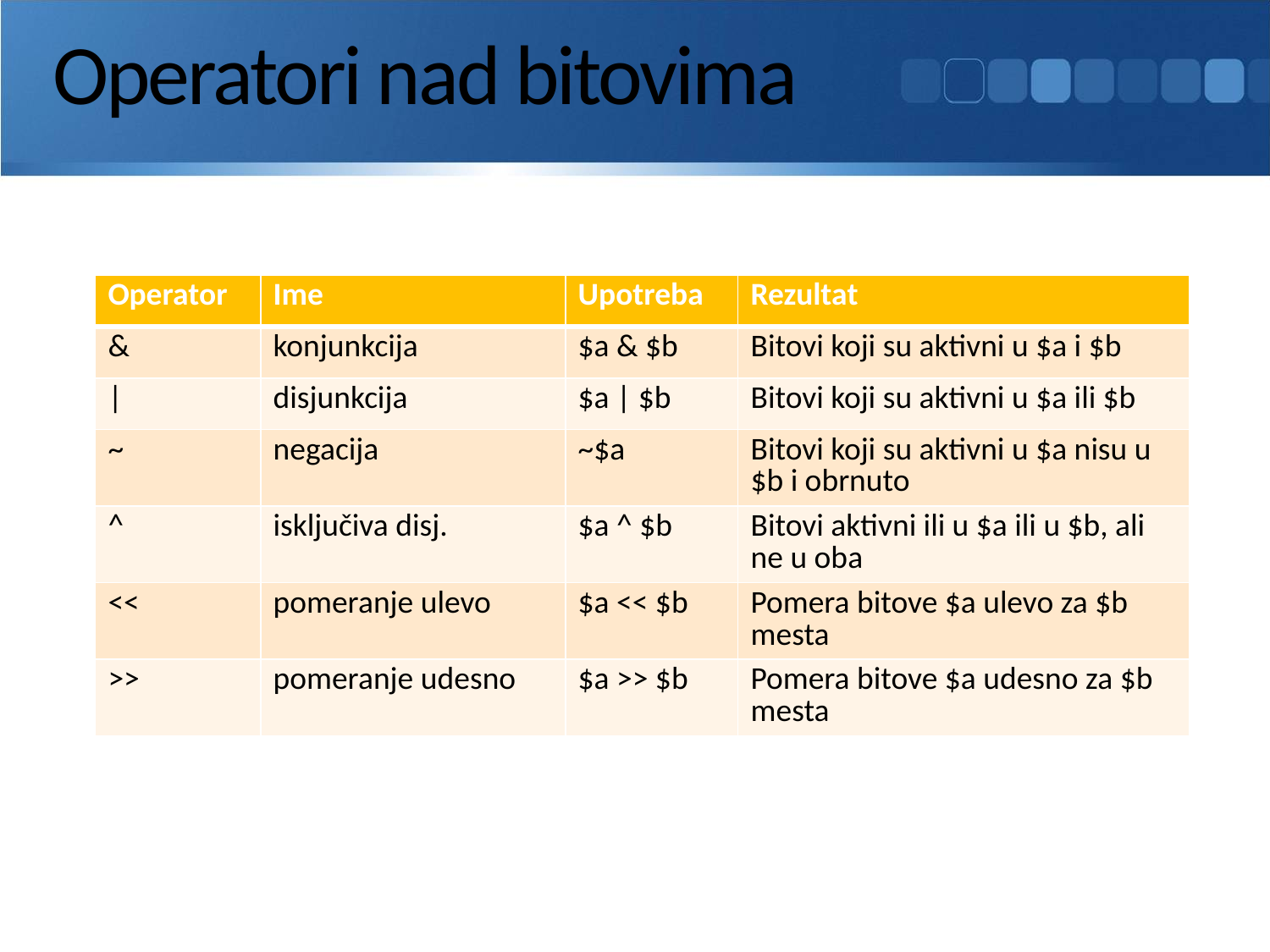

# Operatori nad bitovima
| Operator | Ime | Upotreba | Rezultat |
| --- | --- | --- | --- |
| & | konjunkcija | $a & $b | Bitovi koji su aktivni u $a i $b |
| | | disjunkcija | $a | $b | Bitovi koji su aktivni u $a ili $b |
| ~ | negacija | ~$a | Bitovi koji su aktivni u $a nisu u $b i obrnuto |
| ^ | isključiva disj. | $a ^ $b | Bitovi aktivni ili u $a ili u $b, ali ne u oba |
| << | pomeranje ulevo | $a << $b | Pomera bitove $a ulevo za $b mesta |
| >> | pomeranje udesno | $a >> $b | Pomera bitove $a udesno za $b mesta |
89